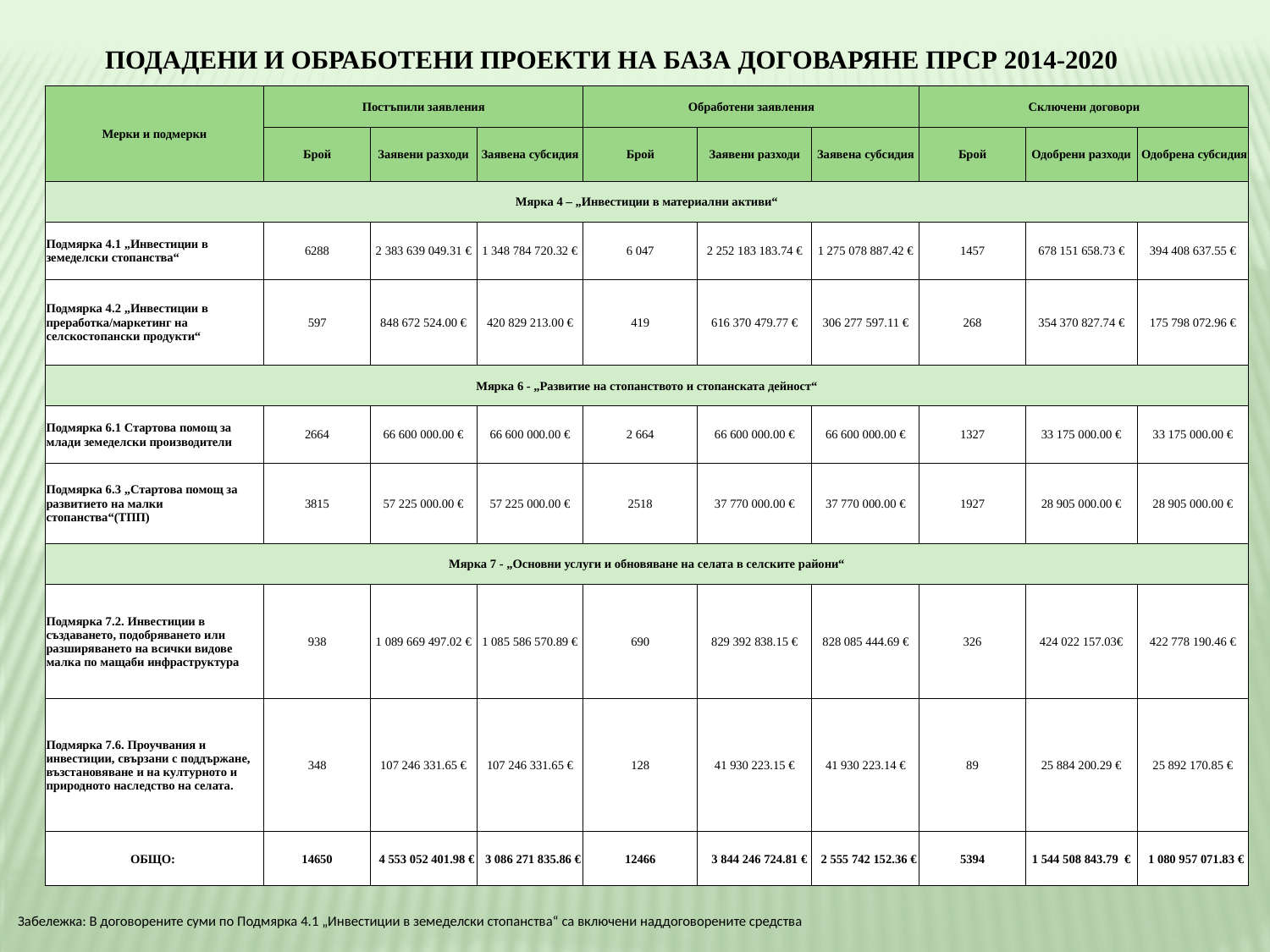

ПОДАДЕНИ И ОБРАБОТЕНИ ПРОЕКТИ НА БАЗА ДОГОВАРЯНЕ ПРСР 2014-2020
| Мерки и подмерки | Постъпили заявления |  |  | Обработени заявления |  |  | Сключени договори |  |  |
| --- | --- | --- | --- | --- | --- | --- | --- | --- | --- |
|  | Брой | Заявени разходи | Заявена субсидия | Брой | Заявени разходи | Заявена субсидия | Брой | Одобрени разходи | Одобрена субсидия |
| Мярка 4 – „Инвестиции в материални активи“ |  |  |  |  |  |  |  |  |  |
| Подмярка 4.1 „Инвестиции в земеделски стопанства“ | 6288 | 2 383 639 049.31 € | 1 348 784 720.32 € | 6 047 | 2 252 183 183.74 € | 1 275 078 887.42 € | 1457 | 678 151 658.73 € | 394 408 637.55 € |
| Подмярка 4.2 „Инвестиции в преработка/маркетинг на селскостопански продукти“ | 597 | 848 672 524.00 € | 420 829 213.00 € | 419 | 616 370 479.77 € | 306 277 597.11 € | 268 | 354 370 827.74 € | 175 798 072.96 € |
| Мярка 6 - „Развитие на стопанството и стопанската дейност“ |  |  |  |  |  |  |  |  |  |
| Подмярка 6.1 Стартова помощ за млади земеделски производители | 2664 | 66 600 000.00 € | 66 600 000.00 € | 2 664 | 66 600 000.00 € | 66 600 000.00 € | 1327 | 33 175 000.00 € | 33 175 000.00 € |
| Подмярка 6.3 „Стартова помощ за развитието на малки стопанства“(ТПП) | 3815 | 57 225 000.00 € | 57 225 000.00 € | 2518 | 37 770 000.00 € | 37 770 000.00 € | 1927 | 28 905 000.00 € | 28 905 000.00 € |
| Мярка 7 - „Основни услуги и обновяване на селата в селските райони“ |  |  |  |  |  |  |  |  |  |
| Подмярка 7.2. Инвестиции в създаването, подобряването или разширяването на всички видове малка по мащаби инфраструктура | 938 | 1 089 669 497.02 € | 1 085 586 570.89 € | 690 | 829 392 838.15 € | 828 085 444.69 € | 326 | 424 022 157.03€ | 422 778 190.46 € |
| Подмярка 7.6. Проучвания и инвестиции, свързани с поддържане, възстановяване и на културното и природното наследство на селата. | 348 | 107 246 331.65 € | 107 246 331.65 € | 128 | 41 930 223.15 € | 41 930 223.14 € | 89 | 25 884 200.29 € | 25 892 170.85 € |
| ОБЩО: | 14650 | 4 553 052 401.98 € | 3 086 271 835.86 € | 12466 | 3 844 246 724.81 € | 2 555 742 152.36 € | 5394 | 1 544 508 843.79 € | 1 080 957 071.83 € |
Забележка: В договорените суми по Подмярка 4.1 „Инвестиции в земеделски стопанства“ са включени наддоговорените средства